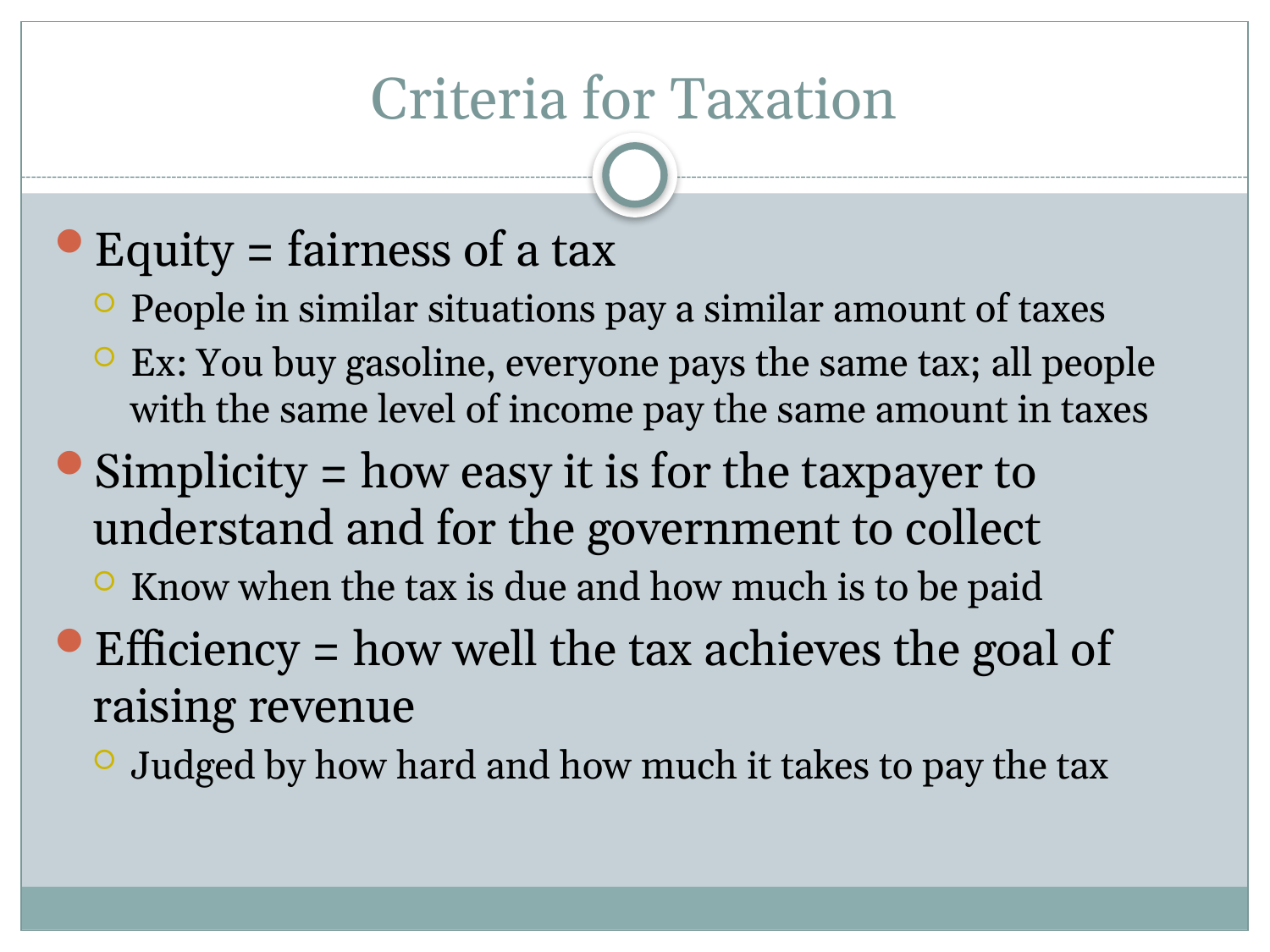

# Criteria for Taxation
Equity = fairness of a tax
People in similar situations pay a similar amount of taxes
Ex: You buy gasoline, everyone pays the same tax; all people with the same level of income pay the same amount in taxes
Simplicity = how easy it is for the taxpayer to understand and for the government to collect
Know when the tax is due and how much is to be paid
Efficiency = how well the tax achieves the goal of raising revenue
Judged by how hard and how much it takes to pay the tax